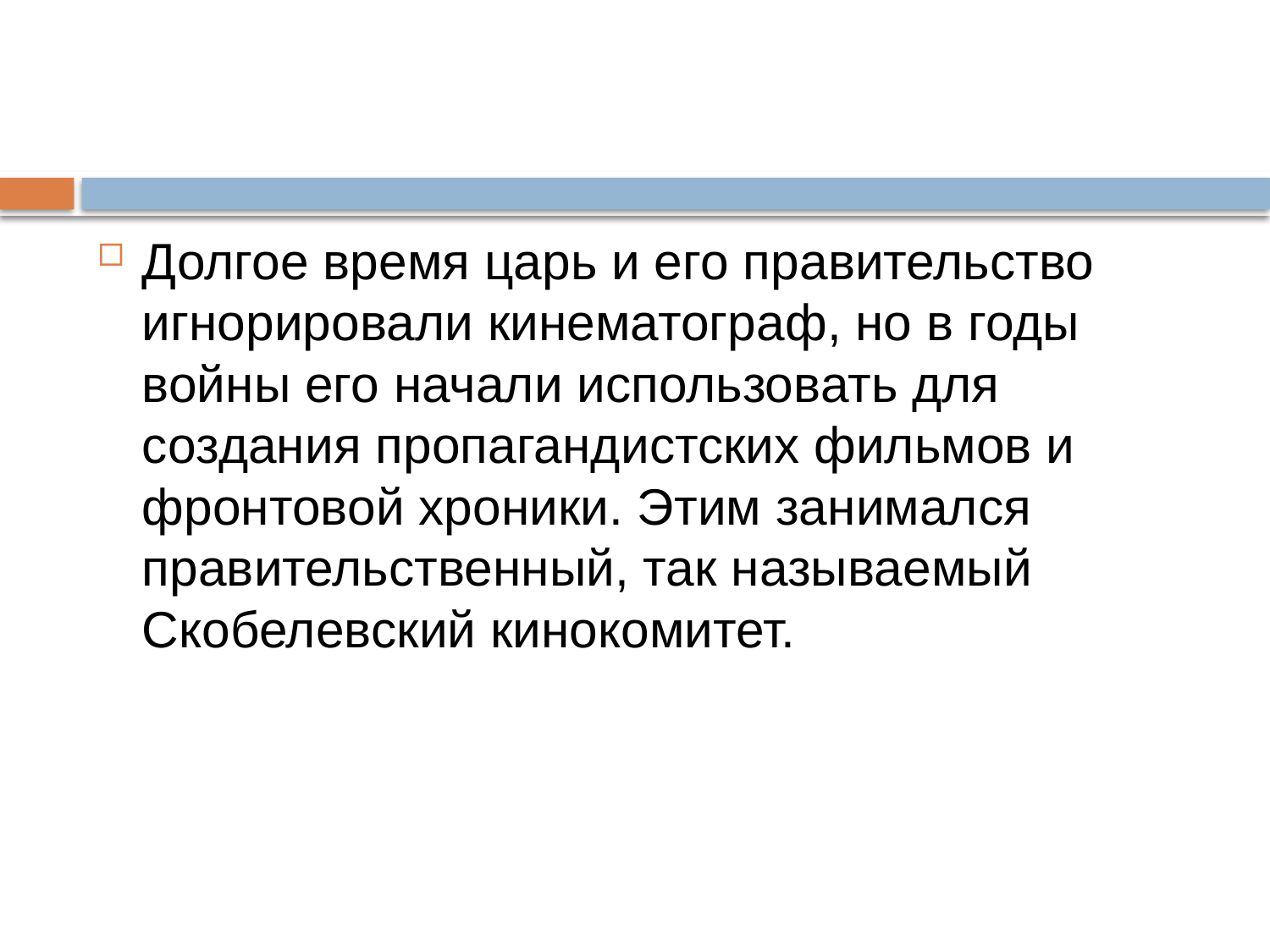

#
Долгое время царь и его правительство игнорировали кинематограф, но в годы войны его начали использовать для создания пропагандистских фильмов и фронтовой хроники. Этим занимался правительственный, так называемый Скобелевский кинокомитет.